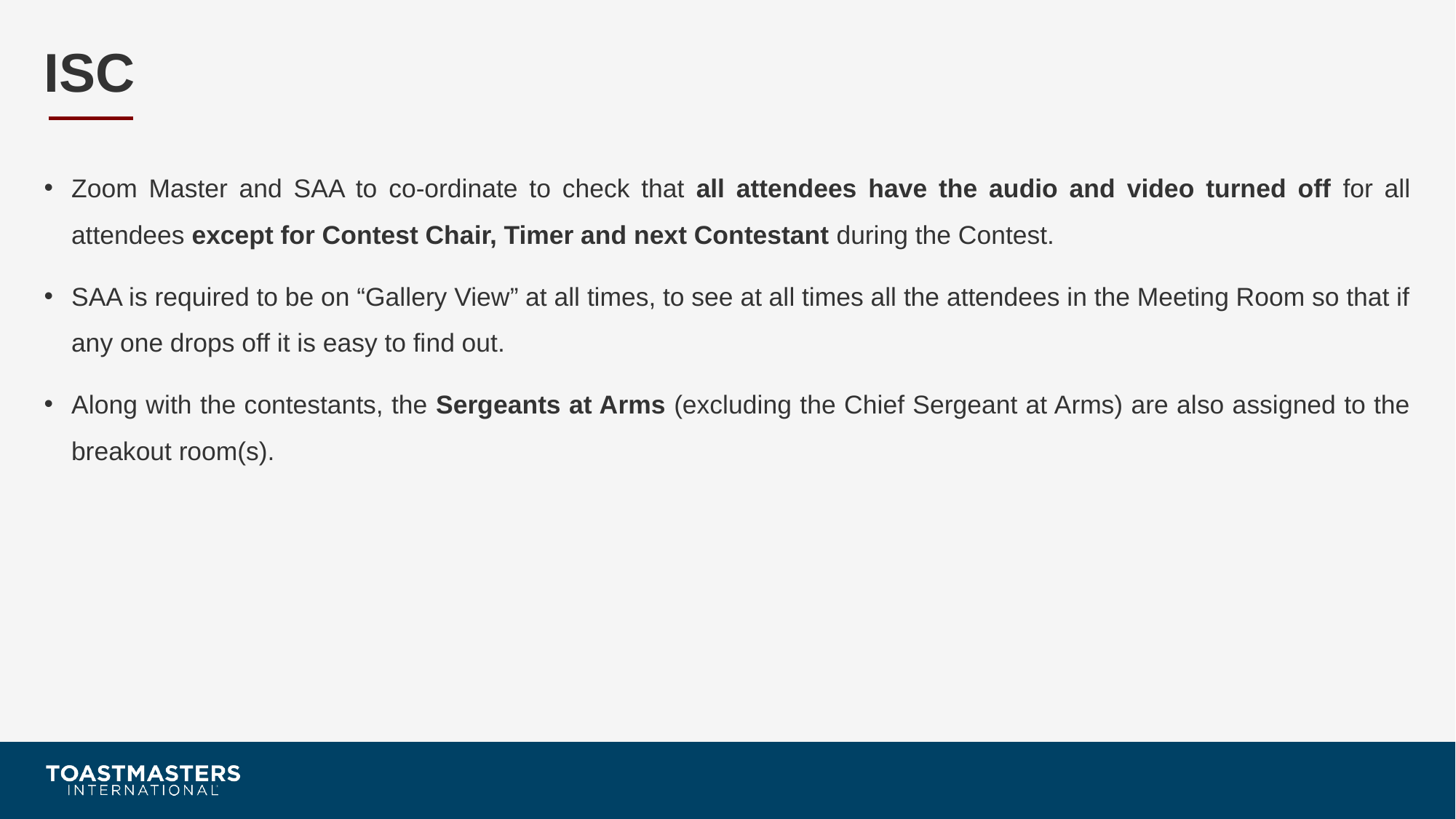

# ISC
Zoom Master and SAA to co-ordinate to check that all attendees have the audio and video turned off for all attendees except for Contest Chair, Timer and next Contestant during the Contest.
SAA is required to be on “Gallery View” at all times, to see at all times all the attendees in the Meeting Room so that if any one drops off it is easy to find out.
Along with the contestants, the Sergeants at Arms (excluding the Chief Sergeant at Arms) are also assigned to the breakout room(s).